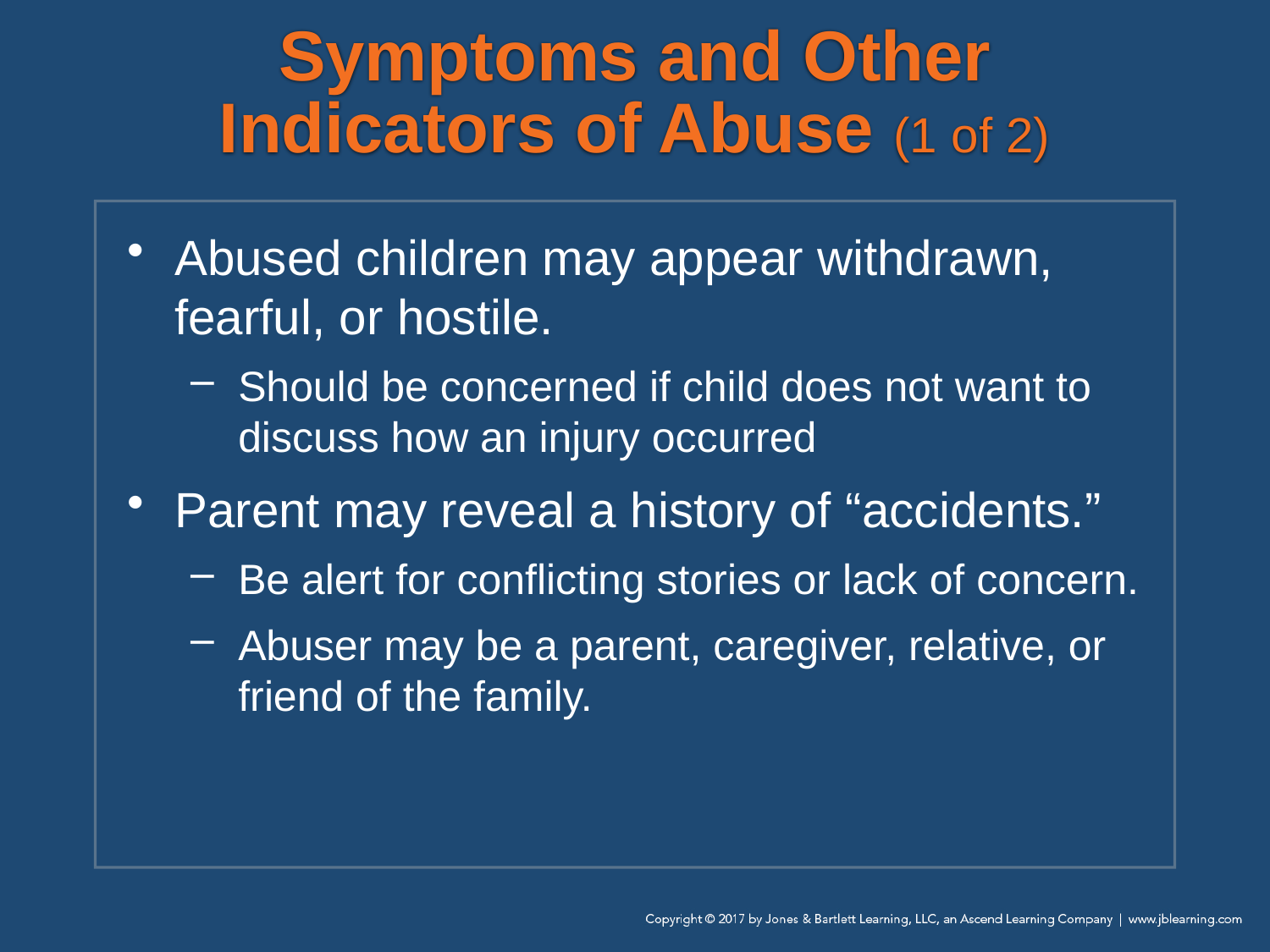

# Symptoms and Other Indicators of Abuse (1 of 2)
Abused children may appear withdrawn, fearful, or hostile.
Should be concerned if child does not want to discuss how an injury occurred
Parent may reveal a history of “accidents.”
Be alert for conflicting stories or lack of concern.
Abuser may be a parent, caregiver, relative, or friend of the family.